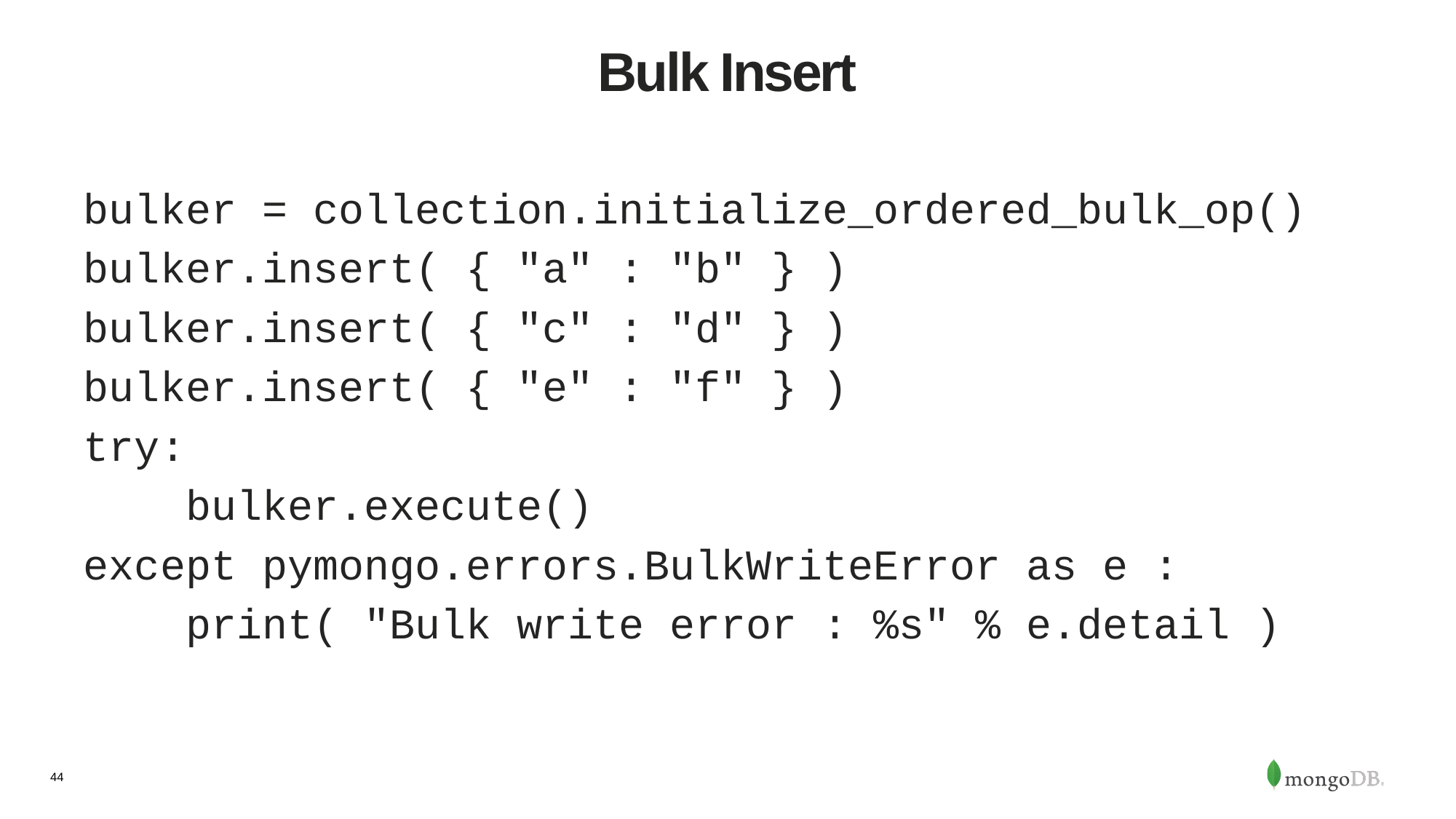

# Bulk Insert
bulker = collection.initialize_ordered_bulk_op()
bulker.insert( { "a" : "b" } )
bulker.insert( { "c" : "d" } )
bulker.insert( { "e" : "f" } )
try:
    bulker.execute()
except pymongo.errors.BulkWriteError as e :
    print( "Bulk write error : %s" % e.detail )